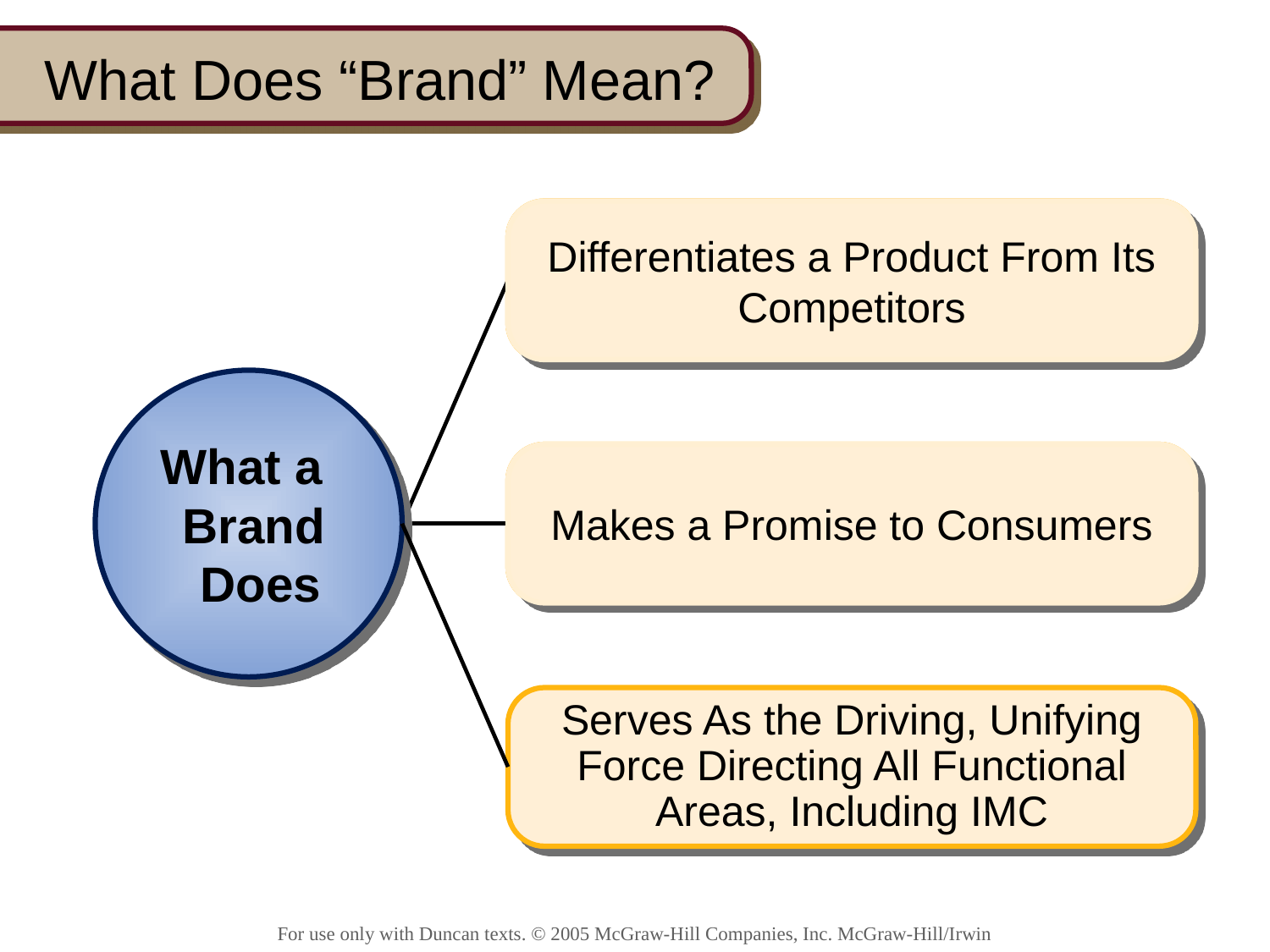

# What Does “Brand” Mean?
Differentiates a Product From Its Competitors
Differentiates a Product From Its Competitors
What a
Brand
Does
Makes a Promise to Consumers
Makes a Promise to Consumers
Serves As the Driving, Unifying Force Directing All Functional Areas, Including IMC